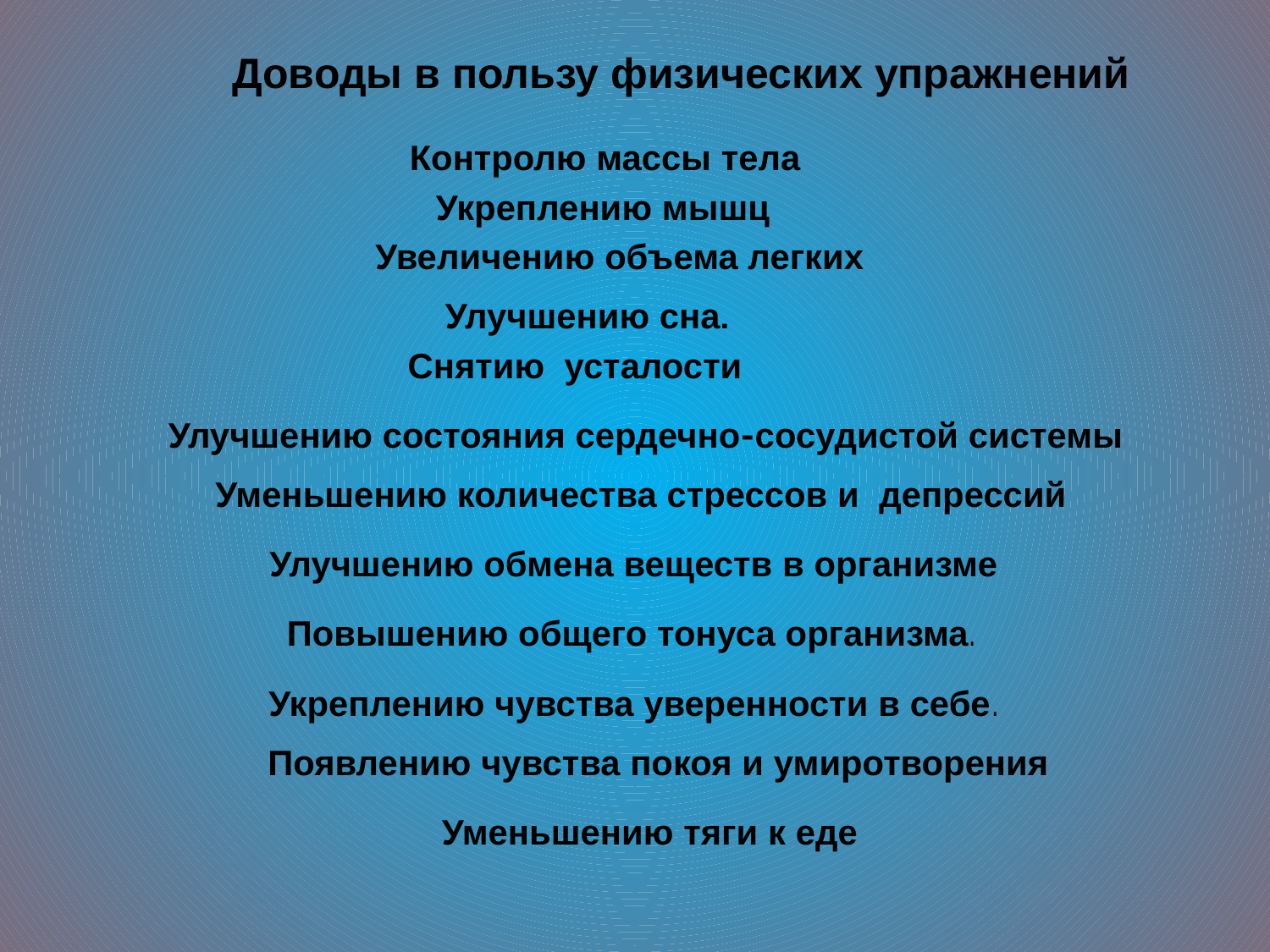

Доводы в пользу физических упражнений
Контролю массы тела
 Укреплению мышц
 Увеличению объема легких
Улучшению сна.
Снятию  усталости
Улучшению состояния сердечно-сосудистой системы
Уменьшению количества стрессов и  депрессий
Улучшению обмена веществ в организме
Повышению общего тонуса организма.
Укреплению чувства уверенности в себе.
Появлению чувства покоя и умиротворения
Уменьшению тяги к еде